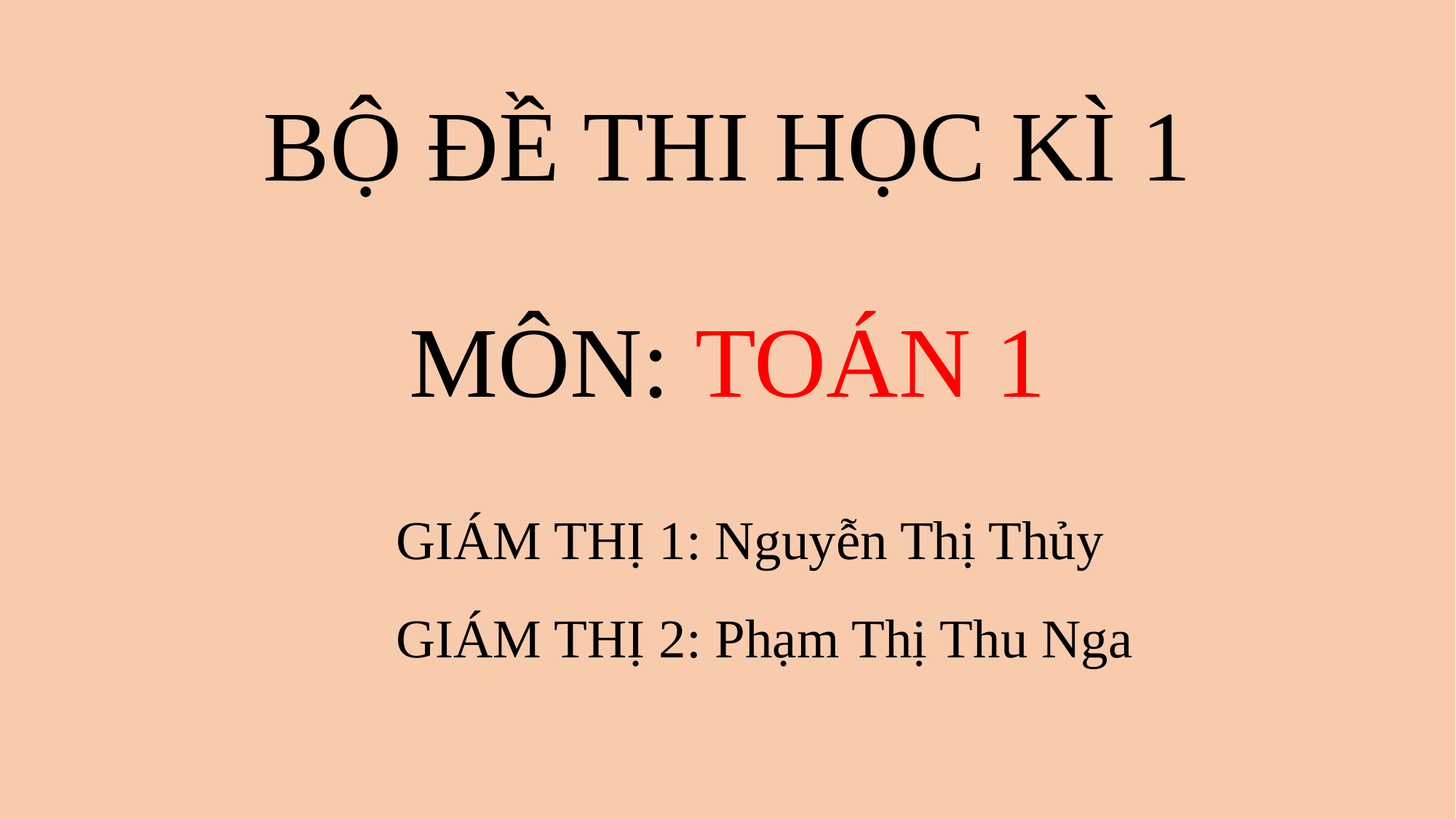

# BỘ ĐỀ THI HỌC KÌ 1 MÔN: TOÁN 1
GIÁM THỊ 1: Nguyễn Thị Thủy
GIÁM THỊ 2: Phạm Thị Thu Nga